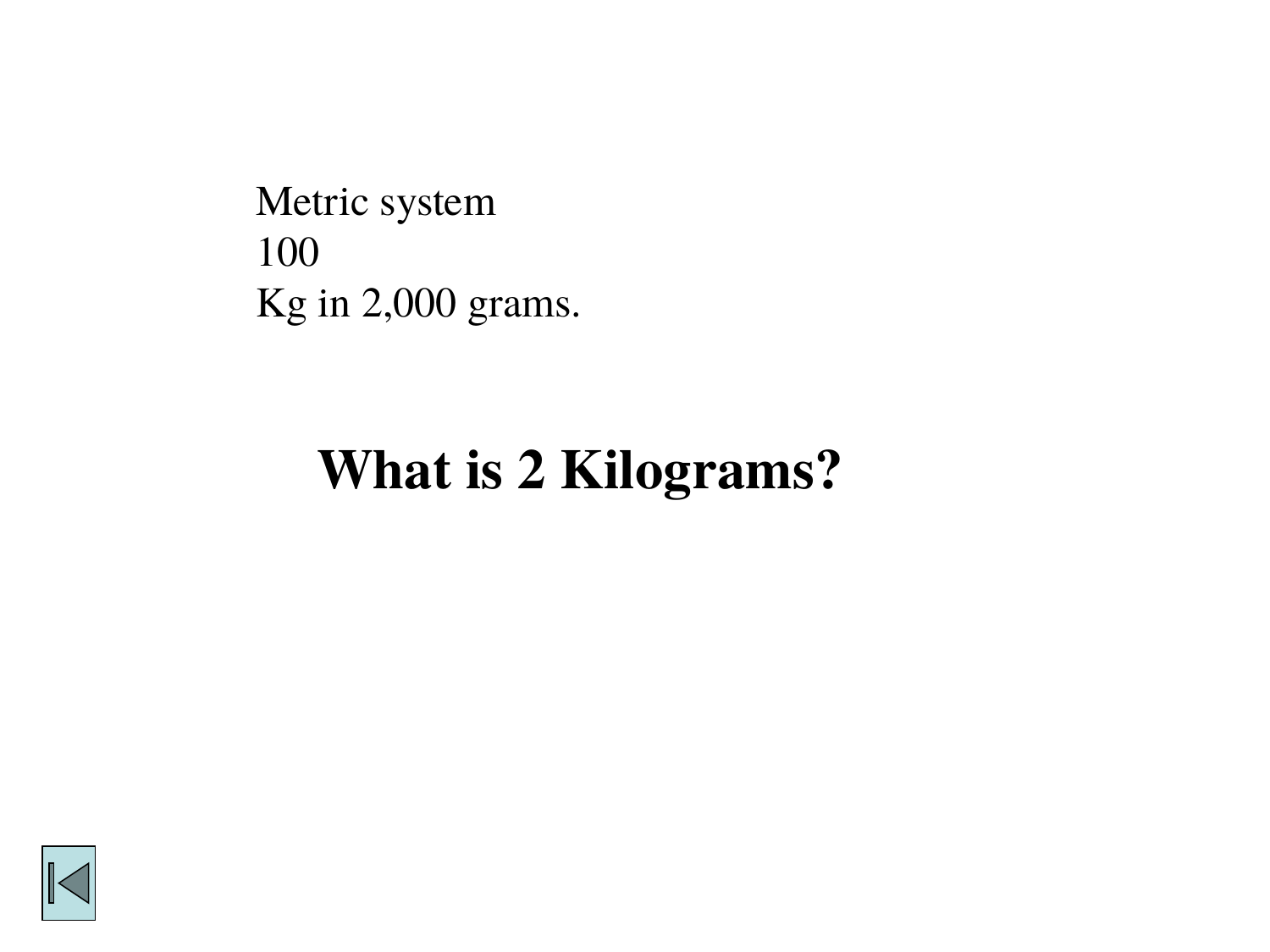

Metric system
100
Kg in 2,000 grams.
What is 2 Kilograms?